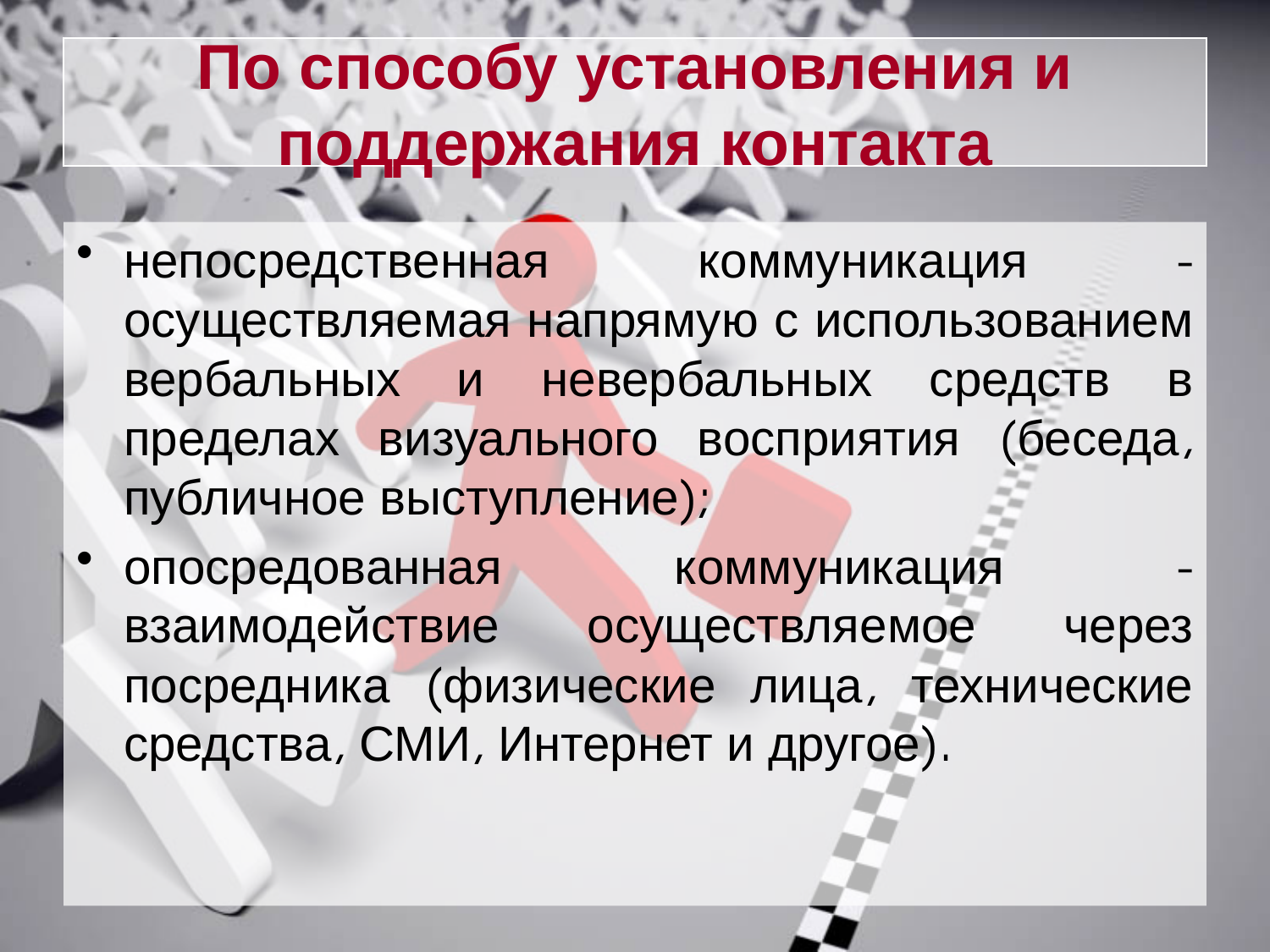

# По способу установления и поддержания контакта
непосредственная коммуникация - осуществляемая напрямую с использованием вербальных и невербальных средств в пределах визуального восприятия (беседа, публичное выступление);
опосредованная коммуникация - взаимодействие осуществляемое через посредника (физические лица, технические средства, СМИ, Интернет и другое).